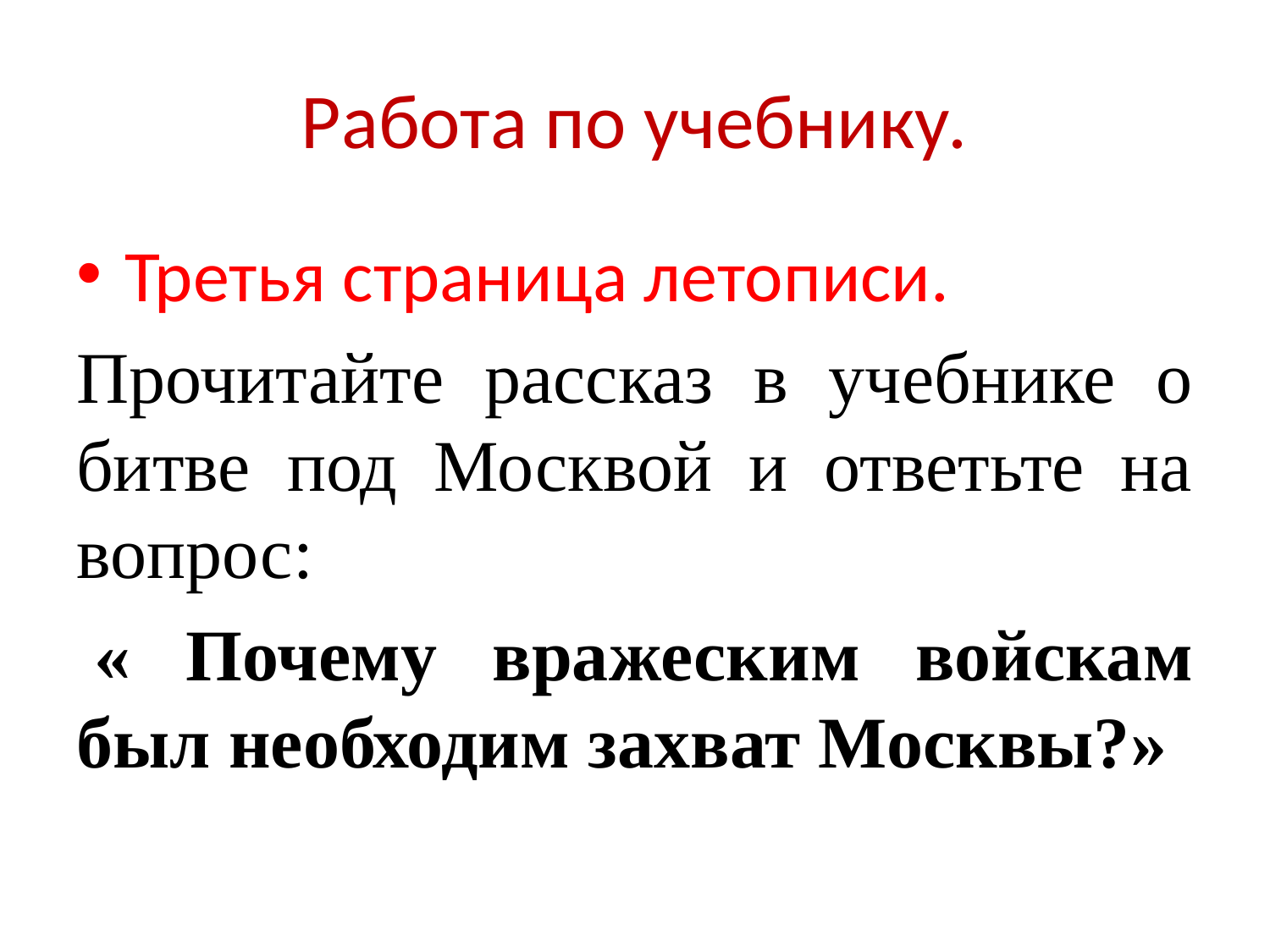

# Работа по учебнику.
Третья страница летописи.
Прочитайте рассказ в учебнике о битве под Москвой и ответьте на вопрос:
 « Почему вражеским войскам был необходим захват Москвы?»